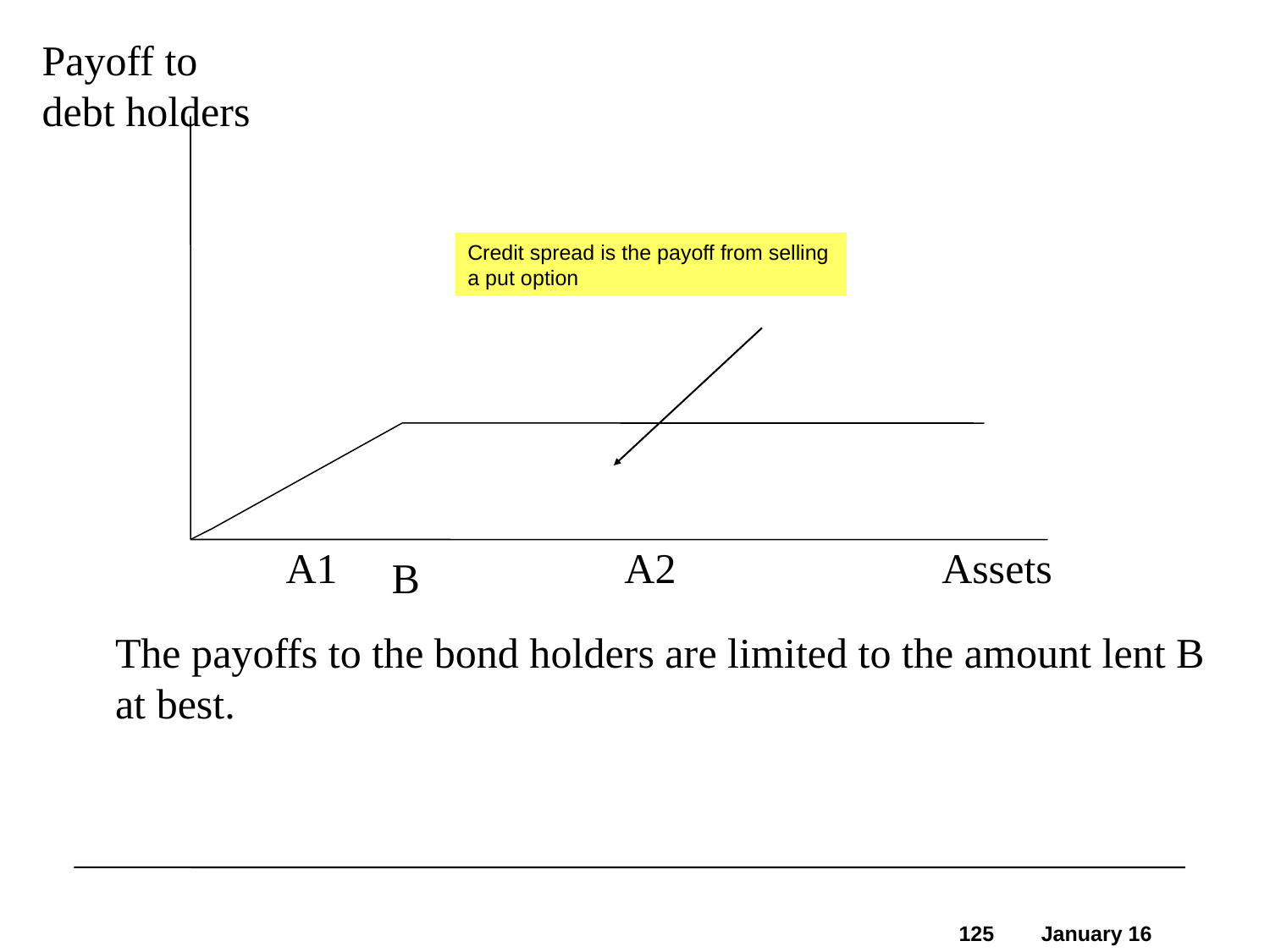

Payoff to
debt holders

Credit spread is the payoff from selling a put option

A1
A2
Assets

B
The payoffs to the bond holders are limited to the amount lent B
at best.